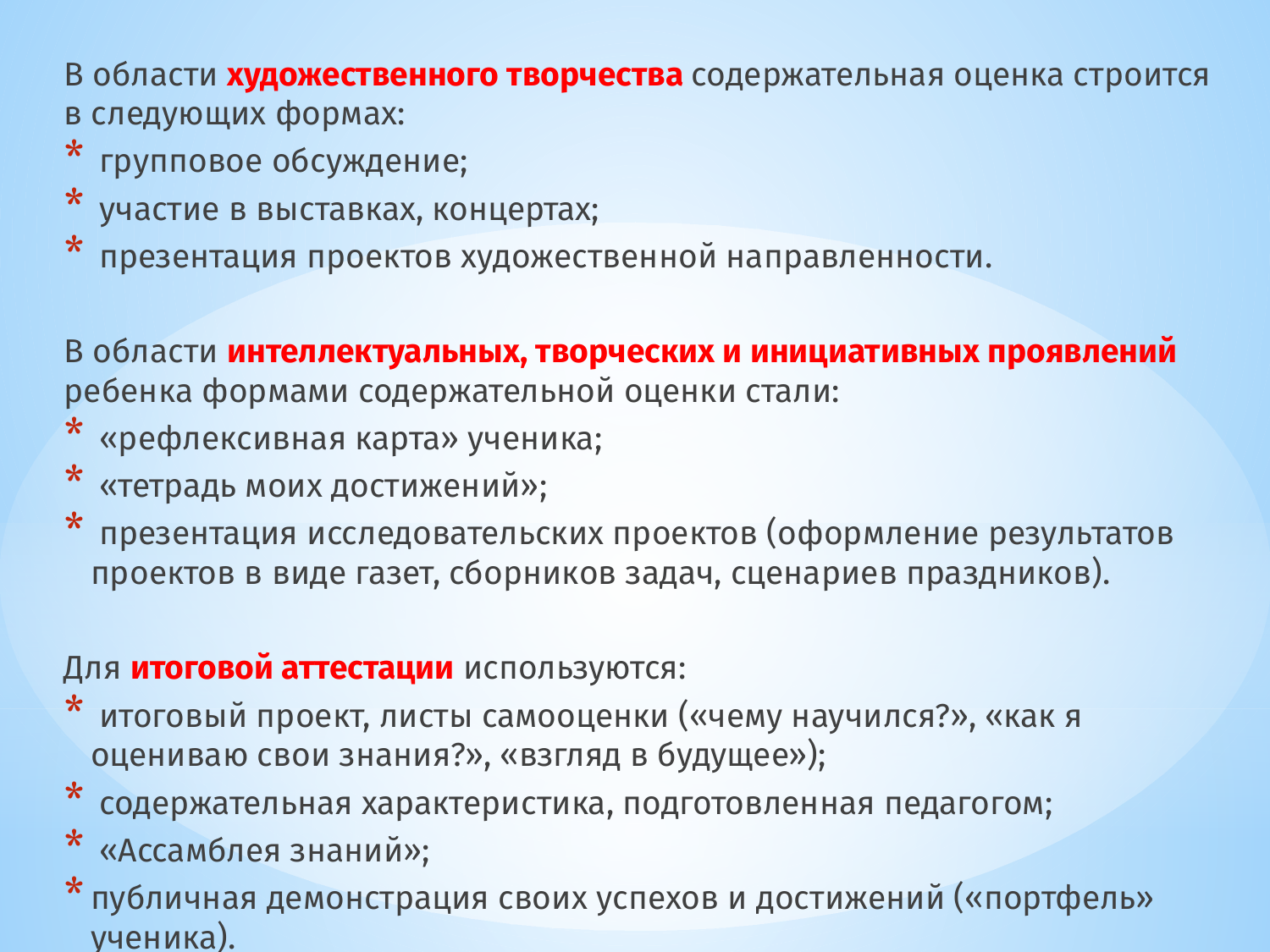

В области художественного творчества содержательная оценка строится в следующих формах:
 групповое обсуждение;
 участие в выставках, концертах;
 презентация проектов художественной направленности.

В области интеллектуальных, творческих и инициативных проявлений ребенка формами содержательной оценки стали:
 «рефлексивная карта» ученика;
 «тетрадь моих достижений»;
 презентация исследовательских проектов (оформление результатов проектов в виде газет, сборников задач, сценариев праздников).

Для итоговой аттестации используются:
 итоговый проект, листы самооценки («чему научился?», «как я оцениваю свои знания?», «взгляд в будущее»);
 содержательная характеристика, подготовленная педагогом;
 «Ассамблея знаний»;
публичная демонстрация своих успехов и достижений («портфель» ученика).